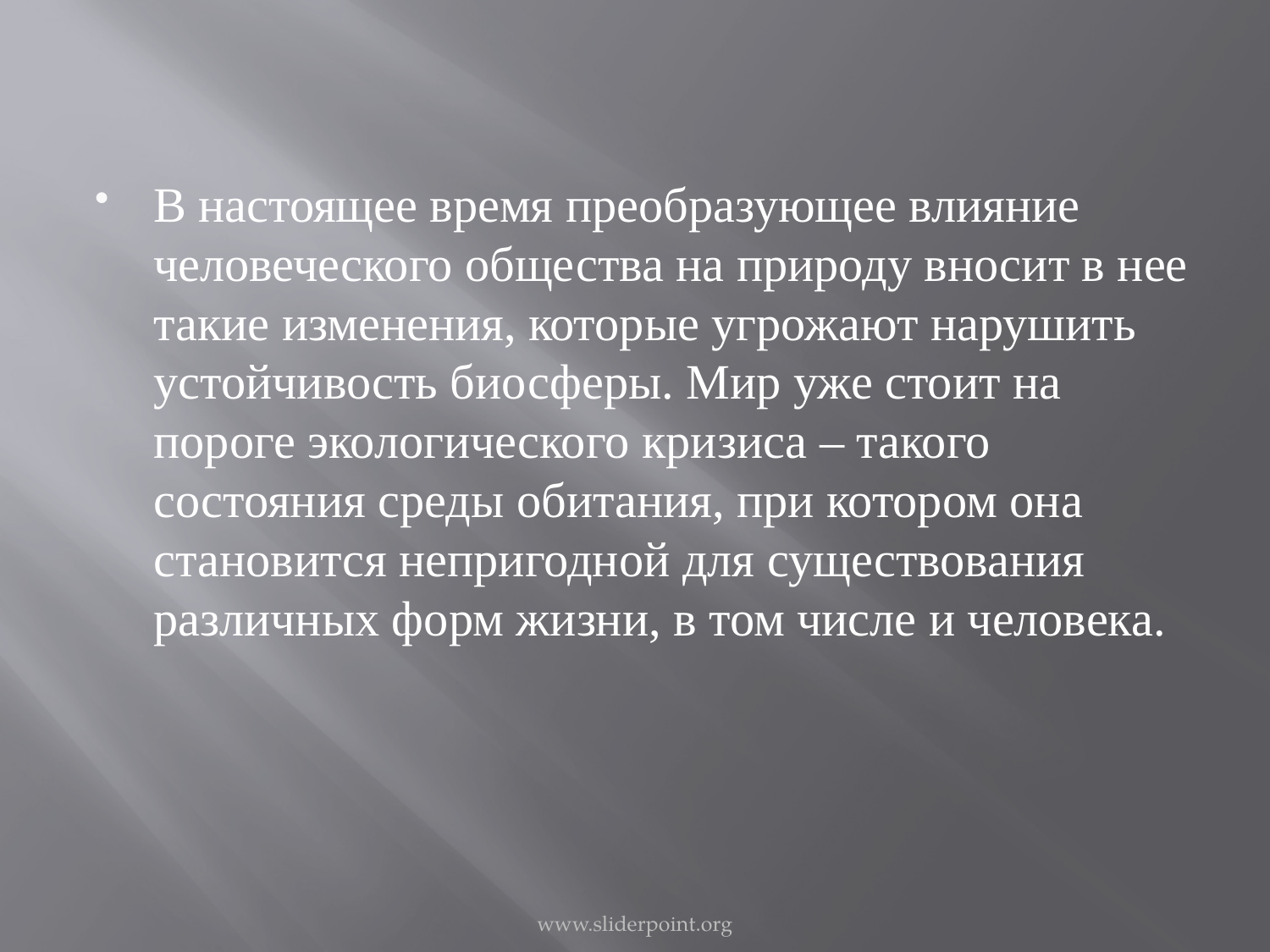

В настоящее время преобразующее влияние человеческого общества на природу вносит в нее такие изменения, которые угрожают нарушить устойчивость биосферы. Мир уже стоит на пороге экологического кризиса – такого состояния среды обитания, при котором она становится непригодной для существования различных форм жизни, в том числе и человека.
#
www.sliderpoint.org